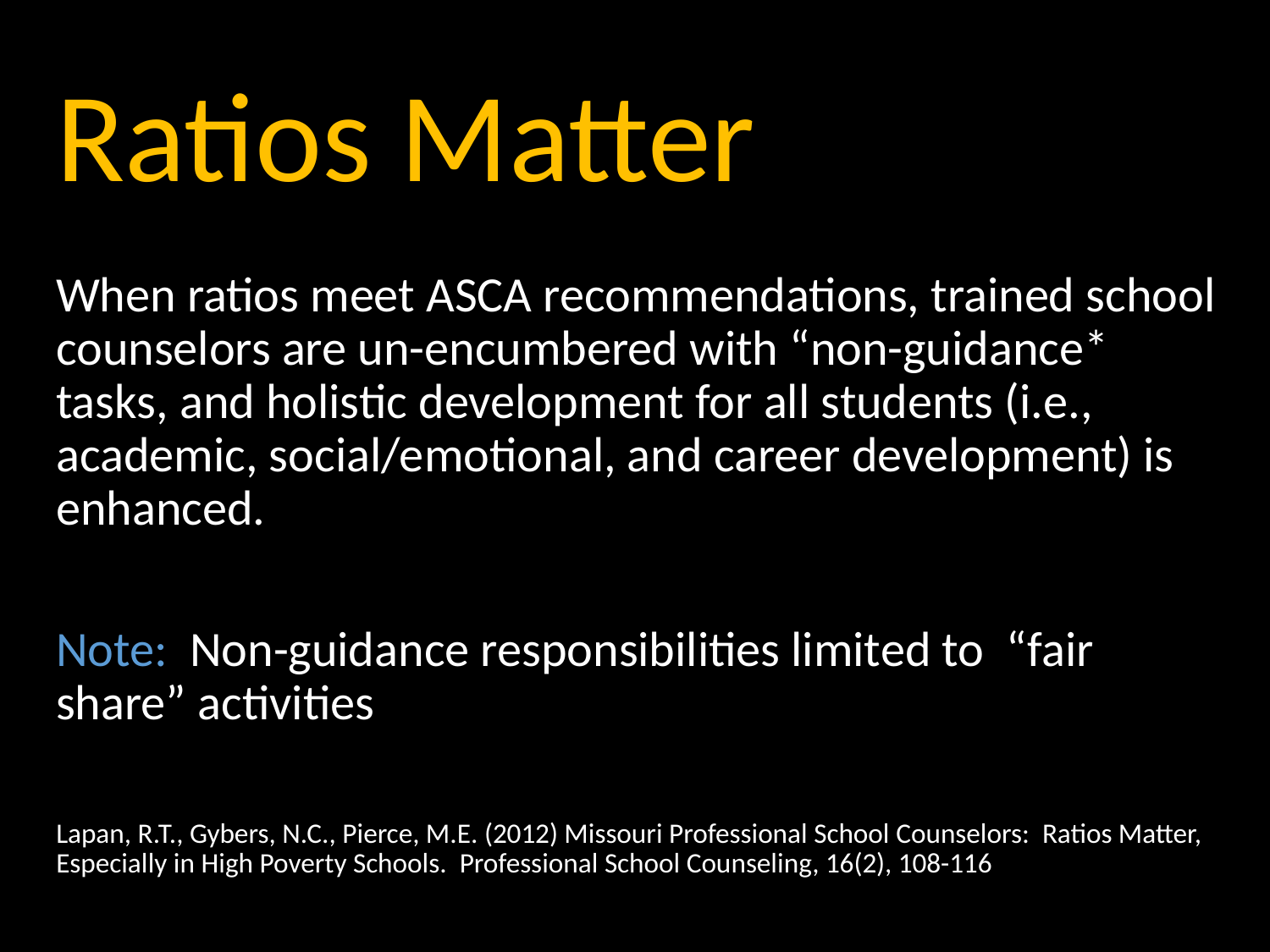

# Ratios Matter
When ratios meet ASCA recommendations, trained school counselors are un-encumbered with “non-guidance* tasks, and holistic development for all students (i.e., academic, social/emotional, and career development) is enhanced.

Note:  Non-guidance responsibilities limited to  “fair share” activities

Lapan, R.T., Gybers, N.C., Pierce, M.E. (2012) Missouri Professional School Counselors:  Ratios Matter, Especially in High Poverty Schools.  Professional School Counseling, 16(2), 108-116